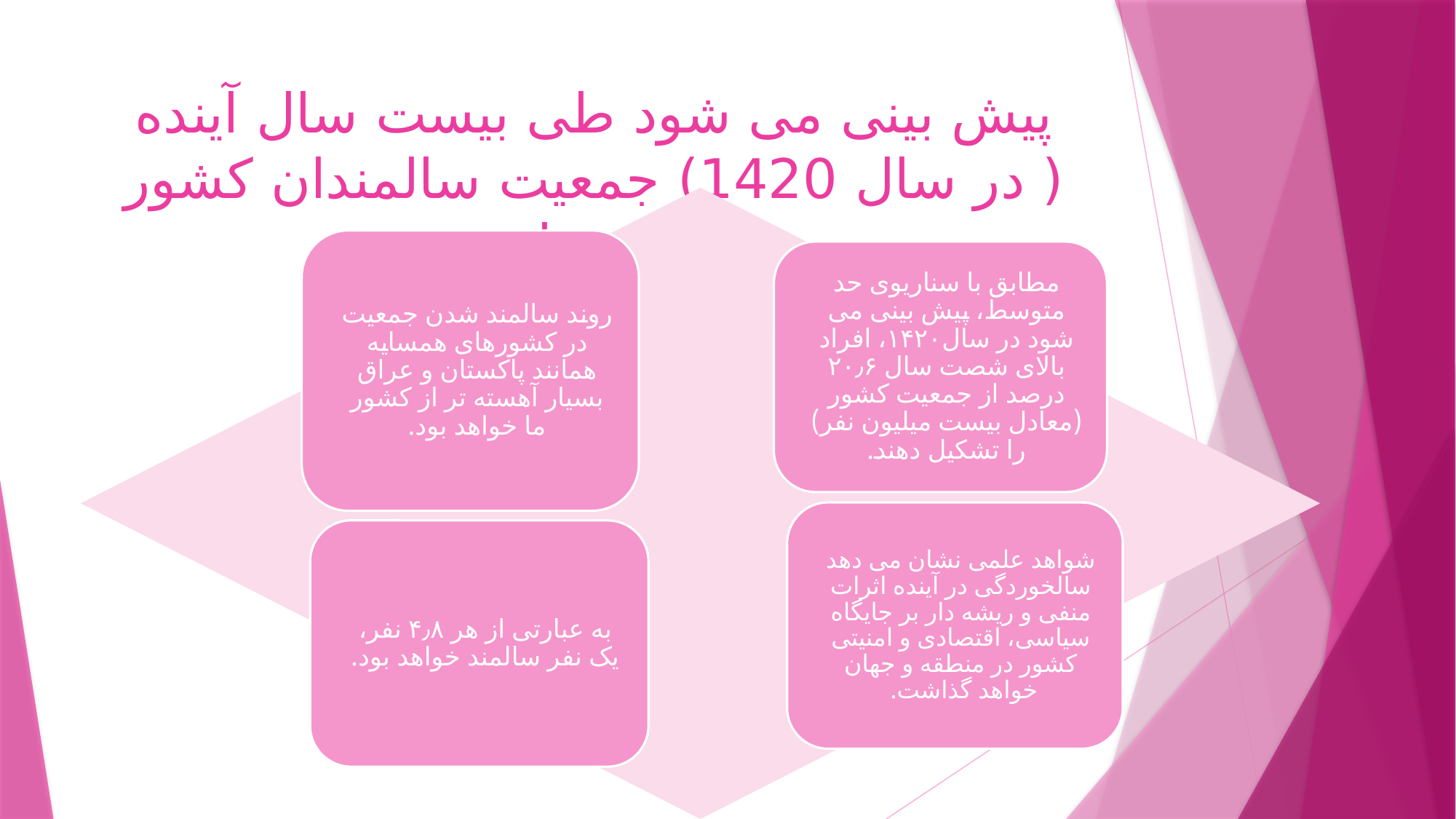

# پیش بینی می شود طی بیست سال آینده ( در سال 1420) جمعیت سالمندان کشور حدودا دو برابر شود
روند سالمند شدن جمعیت در کشورهای همسایه همانند پاکستان و عراق بسیار آهسته تر از کشور ما خواهد بود.
مطابق با سناریوی حد متوسط، پیش بینی می شود در سال۱۴۲۰، افراد بالای شصت سال ۲۰٫۶ درصد از جمعیت کشور (معادل بیست میلیون نفر) را تشکیل دهند.
به عبارتی از هر ۴٫۸ نفر، یک نفر سالمند خواهد بود.
شواهد علمی نشان می دهد سالخوردگی در آینده اثرات منفی و ریشه دار بر جایگاه سیاسی، اقتصادی و امنیتی کشور در منطقه و جهان خواهد گذاشت.